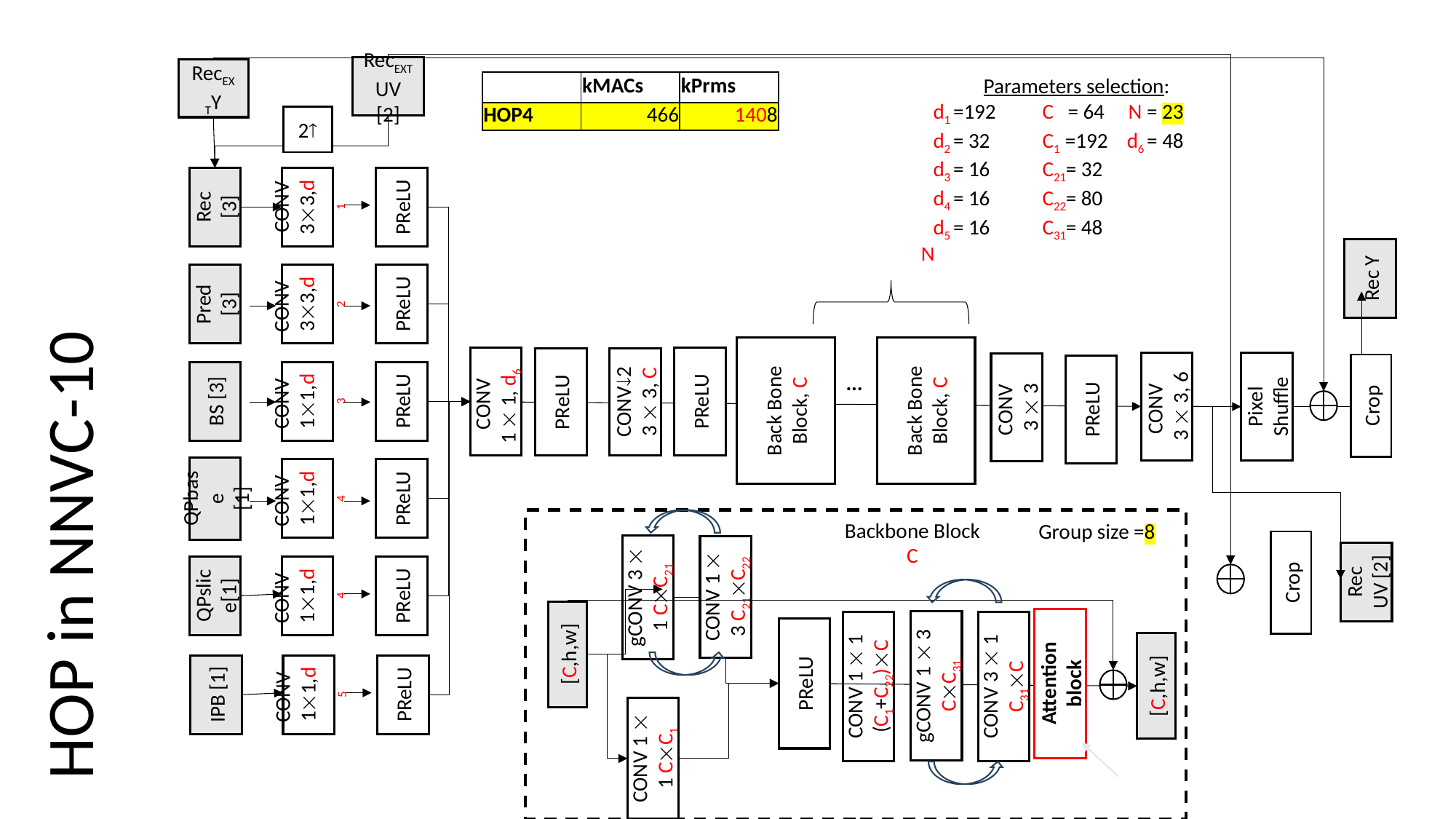

RecEXT UV [2]
RecEXTY
Parameters selection:
d1 =192	C   = 64     N = 23
d2 = 32	C1  =192    d6 = 48
d3 = 16	C21= 32
d4 = 16	C22= 80
d5 = 16	C31= 48
|  | kMACs | kPrms |
| --- | --- | --- |
| HOP4 | 466 | 1408 |
2↑
Rec [3]
CONV 3×3,d1
PReLU

N
Rec Y
Pred [3]
CONV  3×3,d2
PReLU
HOP in NNVC-10
Back Bone Block, C
Back Bone Block, C
CONV
1 × 1, d6
PReLU
PReLU
CONV↓2 3 × 3, C
CONV
3 × 3, 6
Pixel Shuffle
CONV
3 × 3
PReLU
BS [3]
CONV  1×1,d3
PReLU
...
Crop

QPbase
[1]
CONV  1×1,d4
PReLU

Backbone Block C
Group size =8
gCONV 3 × 1 C×C21
CONV 1 × 3 C21×C22
Rec UV [2]
QPslice[1]
CONV  1×1,d4
PReLU
Crop

[C,h,w]
Attention block
gCONV 1 × 3 C×C31
CONV 1 × 1 (C1+C22)×C
CONV 3 × 1 C31×C
PReLU
[C,h,w]

IPB [1]
CONV  1×1,d5
PReLU

CONV 1 × 1 C×C1